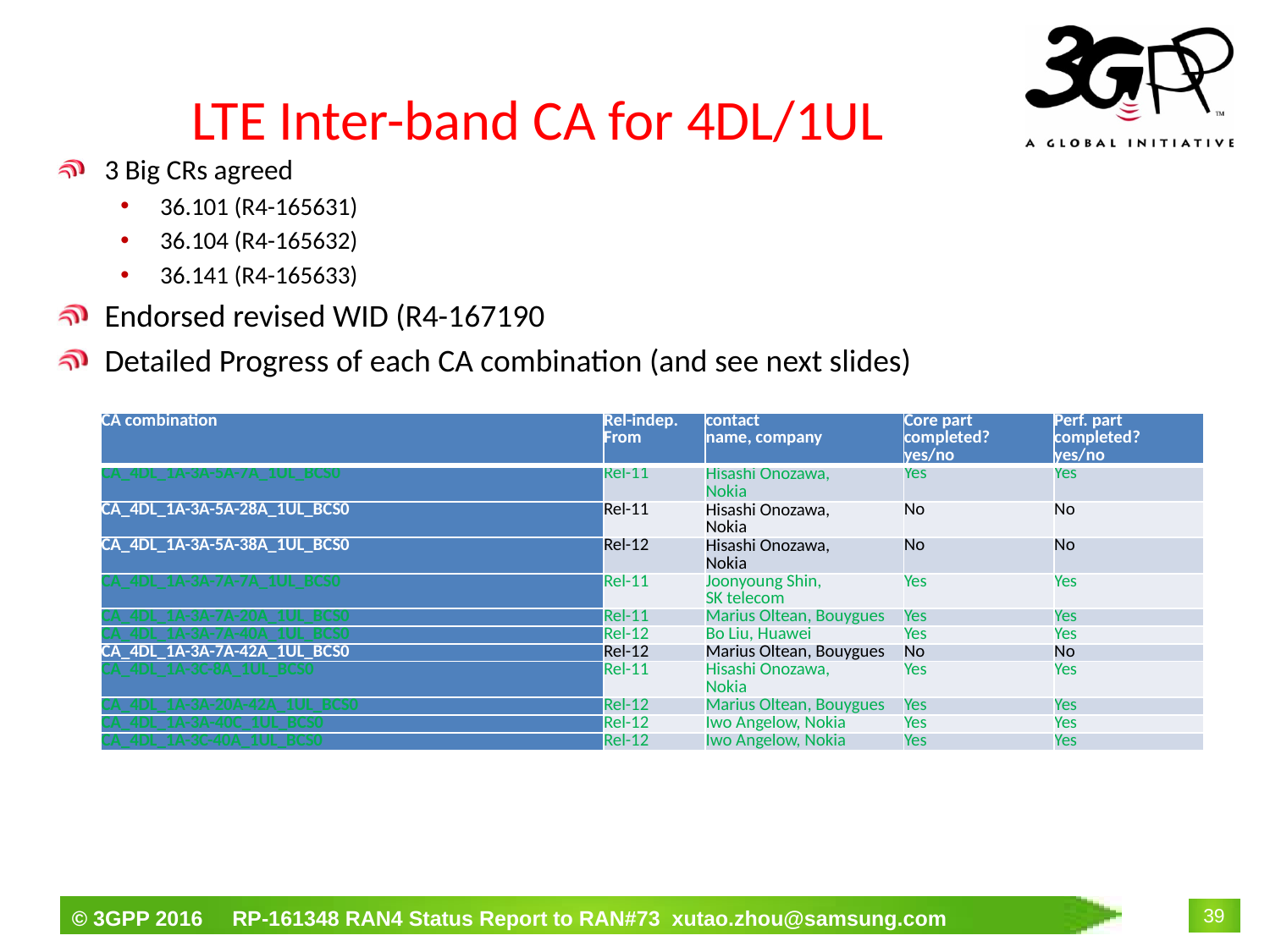

# LTE Inter-band CA for 4DL/1UL
3 Big CRs agreed
36.101 (R4-165631)
36.104 (R4-165632)
36.141 (R4-165633)
Endorsed revised WID (R4-167190
Detailed Progress of each CA combination (and see next slides)

| CA combination | Rel-indep. From | contact name, company | Core part completed? yes/no | Perf. part completed? yes/no |
| --- | --- | --- | --- | --- |
| CA\_4DL\_1A-3A-5A-7A\_1UL\_BCS0 | Rel-11 | Hisashi Onozawa, Nokia | Yes | Yes |
| CA\_4DL\_1A-3A-5A-28A\_1UL\_BCS0 | Rel-11 | Hisashi Onozawa, Nokia | No | No |
| CA\_4DL\_1A-3A-5A-38A\_1UL\_BCS0 | Rel-12 | Hisashi Onozawa, Nokia | No | No |
| CA\_4DL\_1A-3A-7A-7A\_1UL\_BCS0 | Rel-11 | Joonyoung Shin, SK telecom | Yes | Yes |
| CA\_4DL\_1A-3A-7A-20A\_1UL\_BCS0 | Rel-11 | Marius Oltean, Bouygues | Yes | Yes |
| CA\_4DL\_1A-3A-7A-40A\_1UL\_BCS0 | Rel-12 | Bo Liu, Huawei | Yes | Yes |
| CA\_4DL\_1A-3A-7A-42A\_1UL\_BCS0 | Rel-12 | Marius Oltean, Bouygues | No | No |
| CA\_4DL\_1A-3C-8A\_1UL\_BCS0 | Rel-11 | Hisashi Onozawa, Nokia | Yes | Yes |
| CA\_4DL\_1A-3A-20A-42A\_1UL\_BCS0 | Rel-12 | Marius Oltean, Bouygues | Yes | Yes |
| CA\_4DL\_1A-3A-40C\_1UL\_BCS0 | Rel-12 | Iwo Angelow, Nokia | Yes | Yes |
| CA\_4DL\_1A-3C-40A\_1UL\_BCS0 | Rel-12 | Iwo Angelow, Nokia | Yes | Yes |